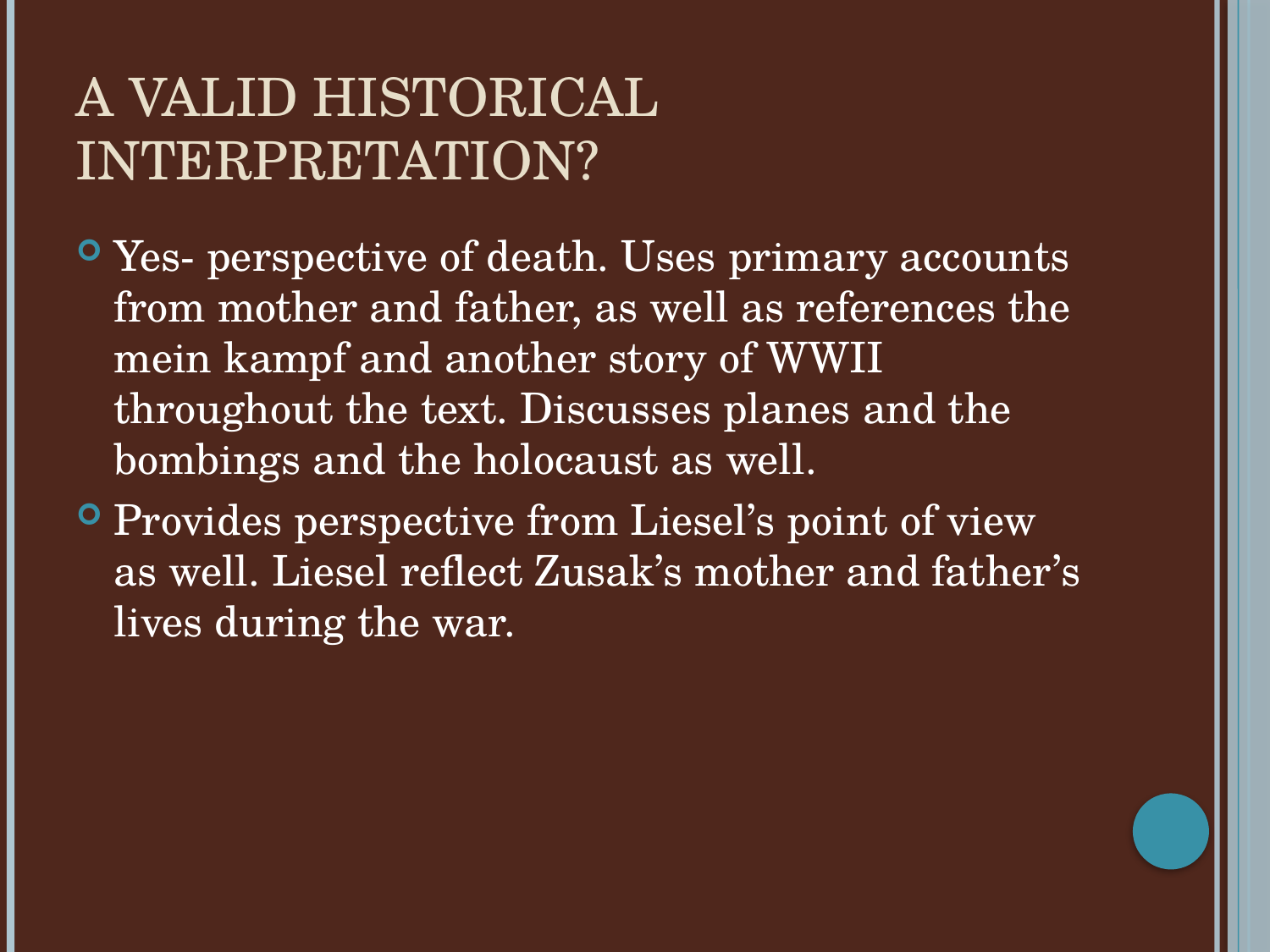

# A Valid Historical Interpretation?
Yes- perspective of death. Uses primary accounts from mother and father, as well as references the mein kampf and another story of WWII throughout the text. Discusses planes and the bombings and the holocaust as well.
Provides perspective from Liesel’s point of view  as well. Liesel reflect Zusak’s mother and father’s lives during the war.